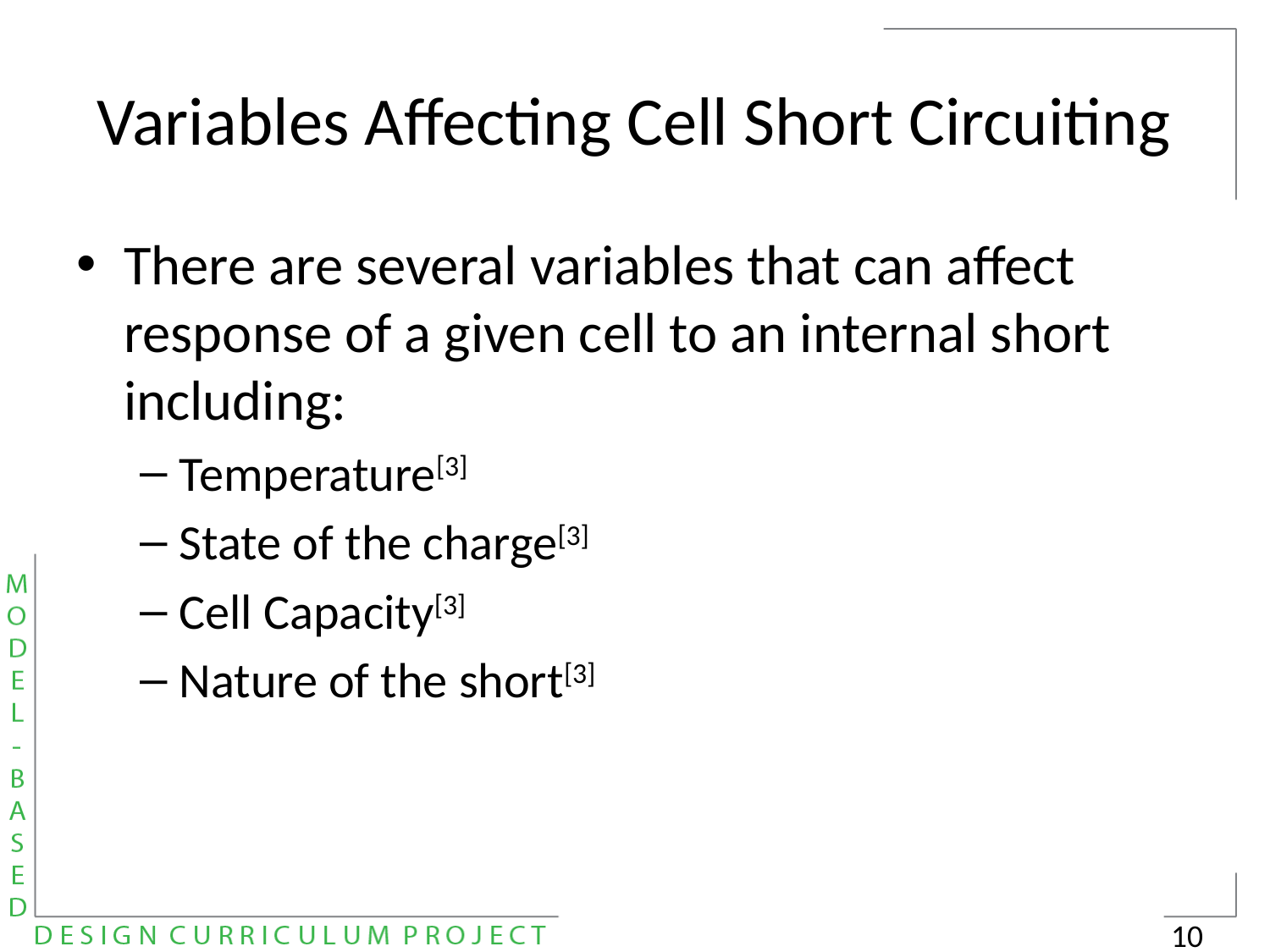

# Variables Affecting Cell Short Circuiting
There are several variables that can affect response of a given cell to an internal short including:
Temperature[3]
State of the charge[3]
Cell Capacity[3]
Nature of the short[3]